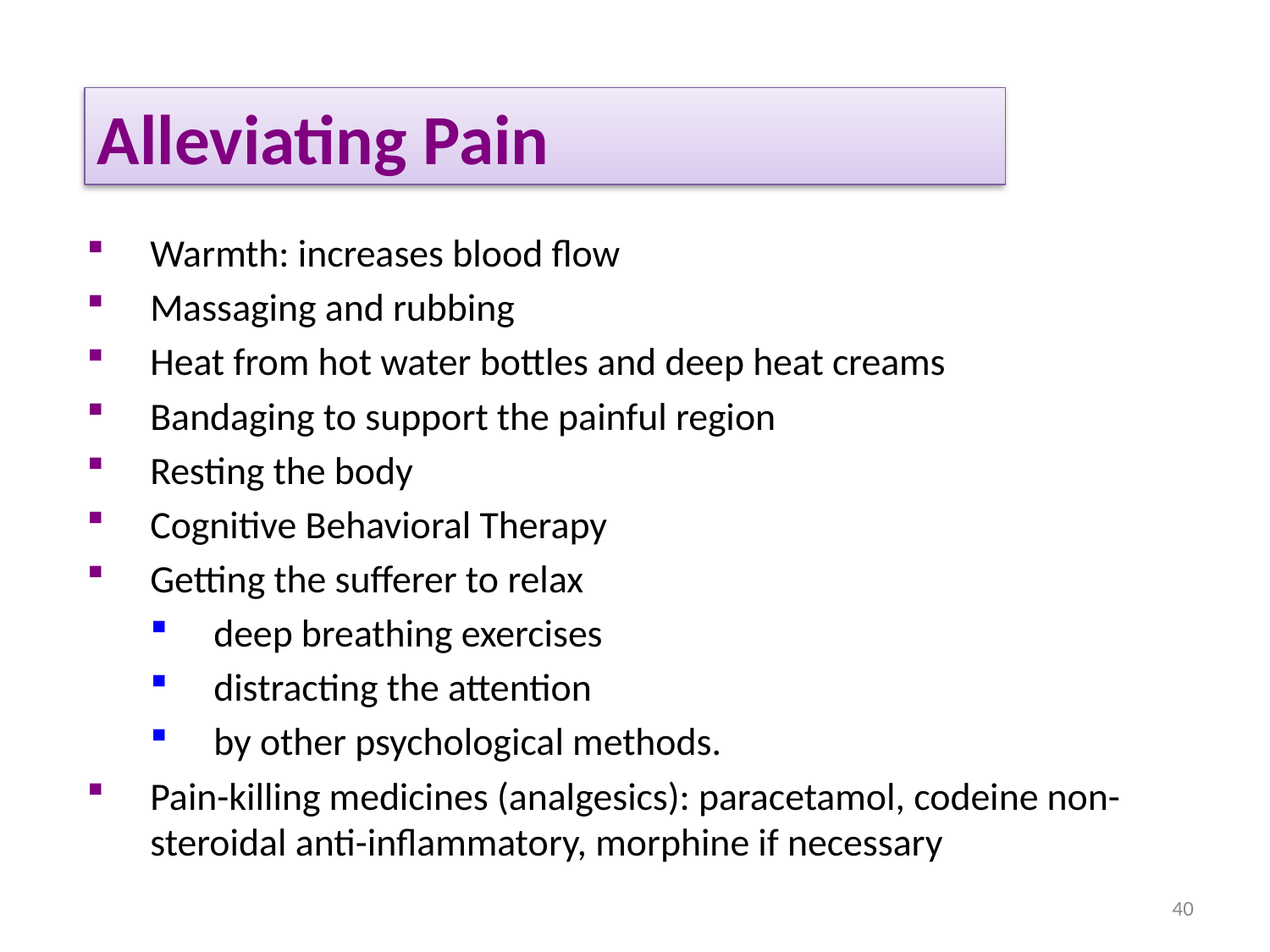

Alleviating Pain
Warmth: increases blood flow
Massaging and rubbing
Heat from hot water bottles and deep heat creams
Bandaging to support the painful region
Resting the body
Cognitive Behavioral Therapy
Getting the sufferer to relax
deep breathing exercises
distracting the attention
by other psychological methods.
Pain-killing medicines (analgesics): paracetamol, codeine non-steroidal anti-inflammatory, morphine if necessary
40